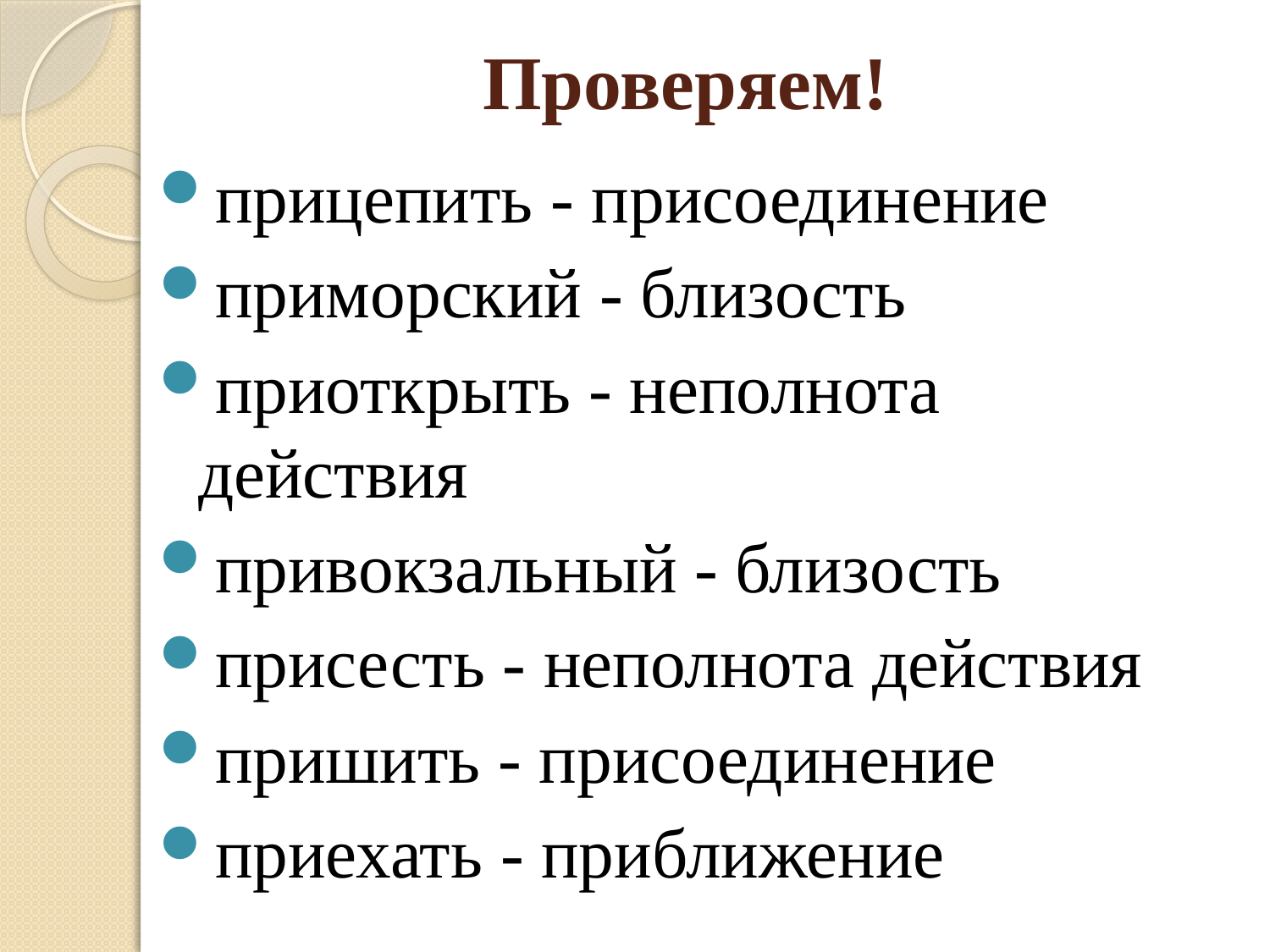

# Проверяем!
прицепить - присоединение
приморский - близость
приоткрыть - неполнота действия
привокзальный - близость
присесть - неполнота действия
пришить - присоединение
приехать - приближение